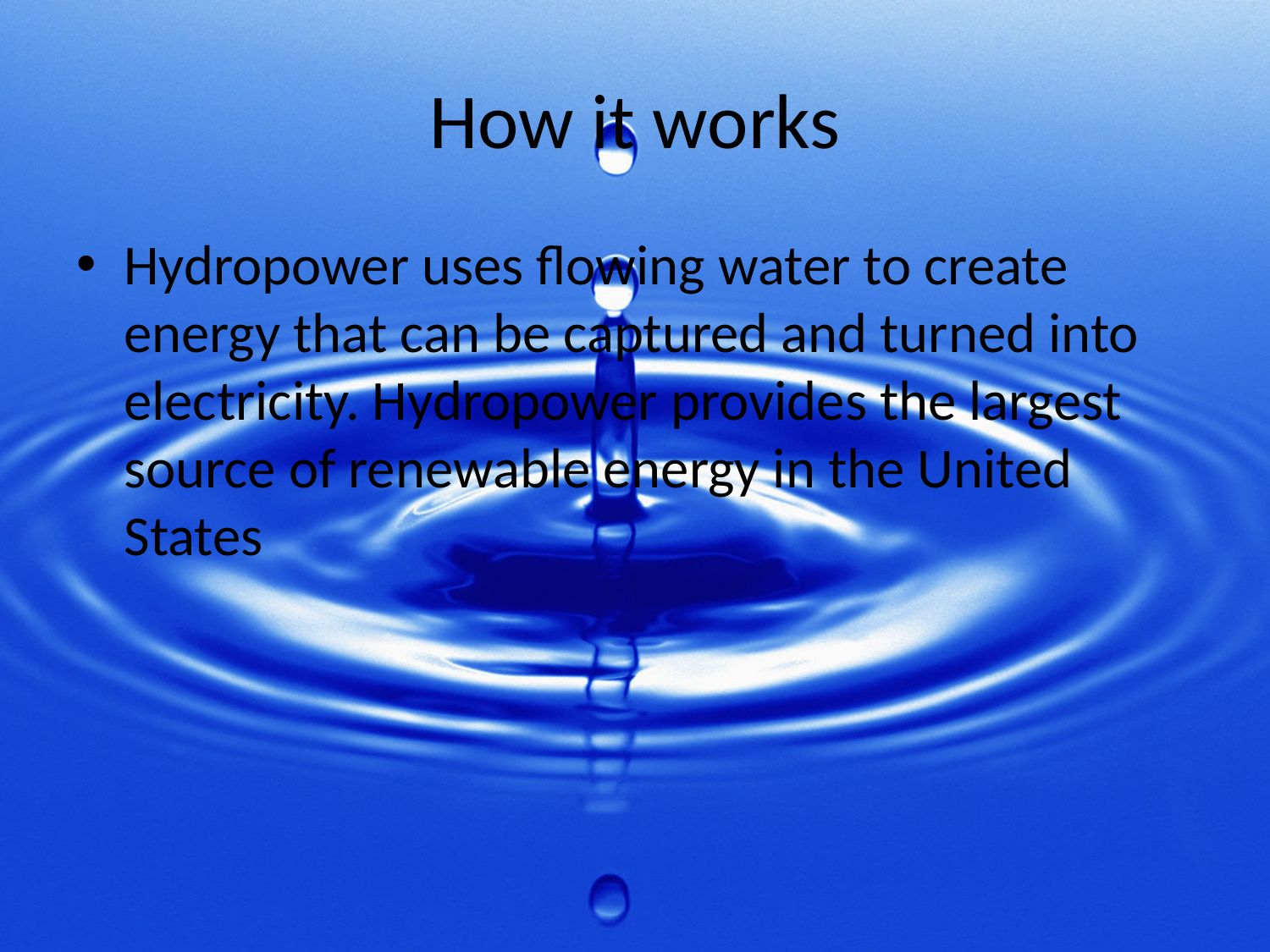

# How it works
Hydropower uses flowing water to create energy that can be captured and turned into electricity. Hydropower provides the largest source of renewable energy in the United States